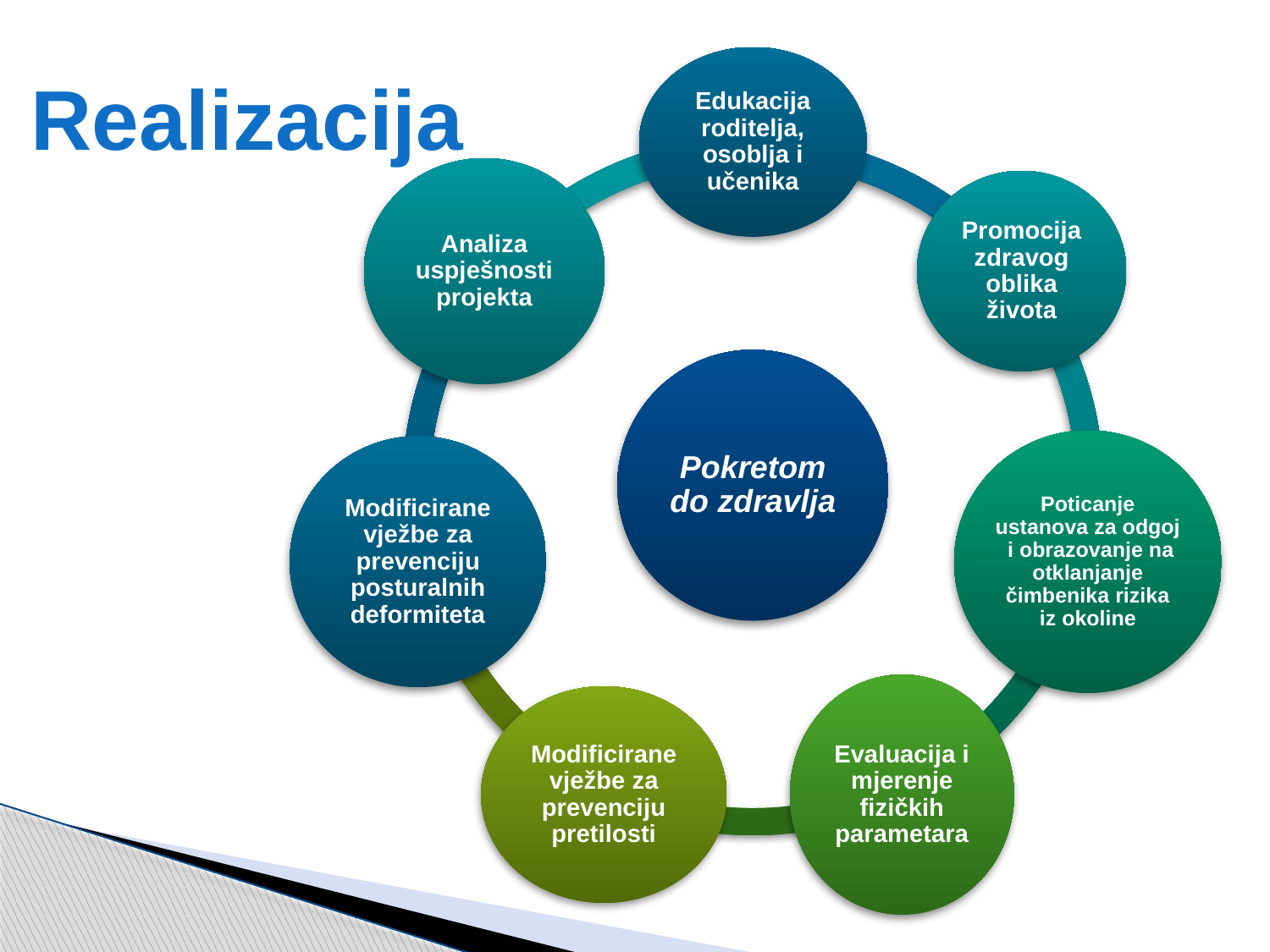

Realizacija
Pokretom do zdravlja
Edukacija roditelja, osoblja i učenika
Promocija zdravog oblika života
Poticanje ustanova za odgoj  i obrazovanje na otklanjanje čimbenika rizika iz okoline
Evaluacija i mjerenje fizičkih parametara
Modificirane vježbe za prevenciju pretilosti
Modificirane vježbe za prevenciju posturalnih deformiteta
Analiza uspješnosti projekta